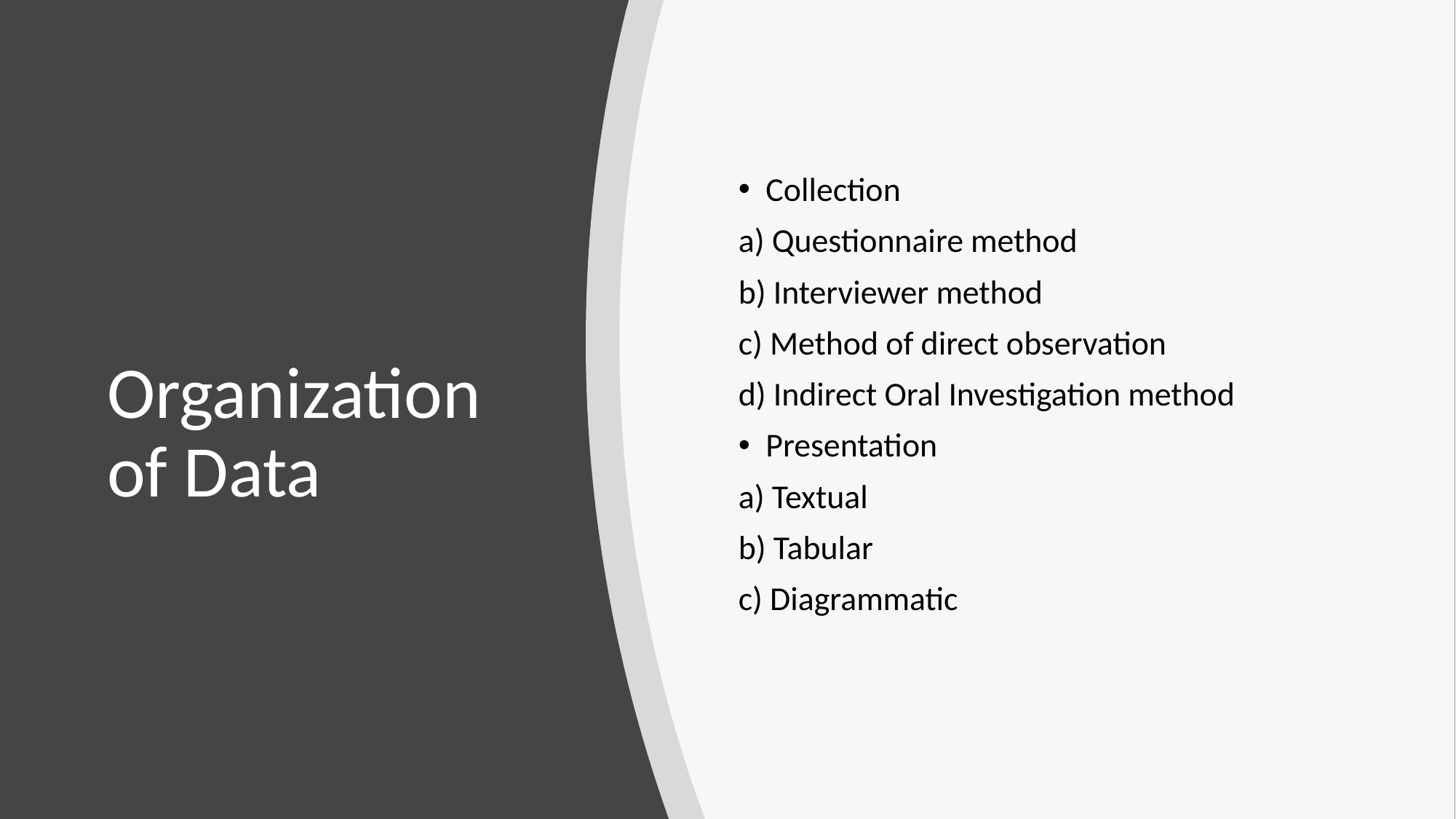

Collection
a) Questionnaire method
b) Interviewer method
c) Method of direct observation
d) Indirect Oral Investigation method
Presentation
a) Textual
b) Tabular
c) Diagrammatic

# Organization of Data